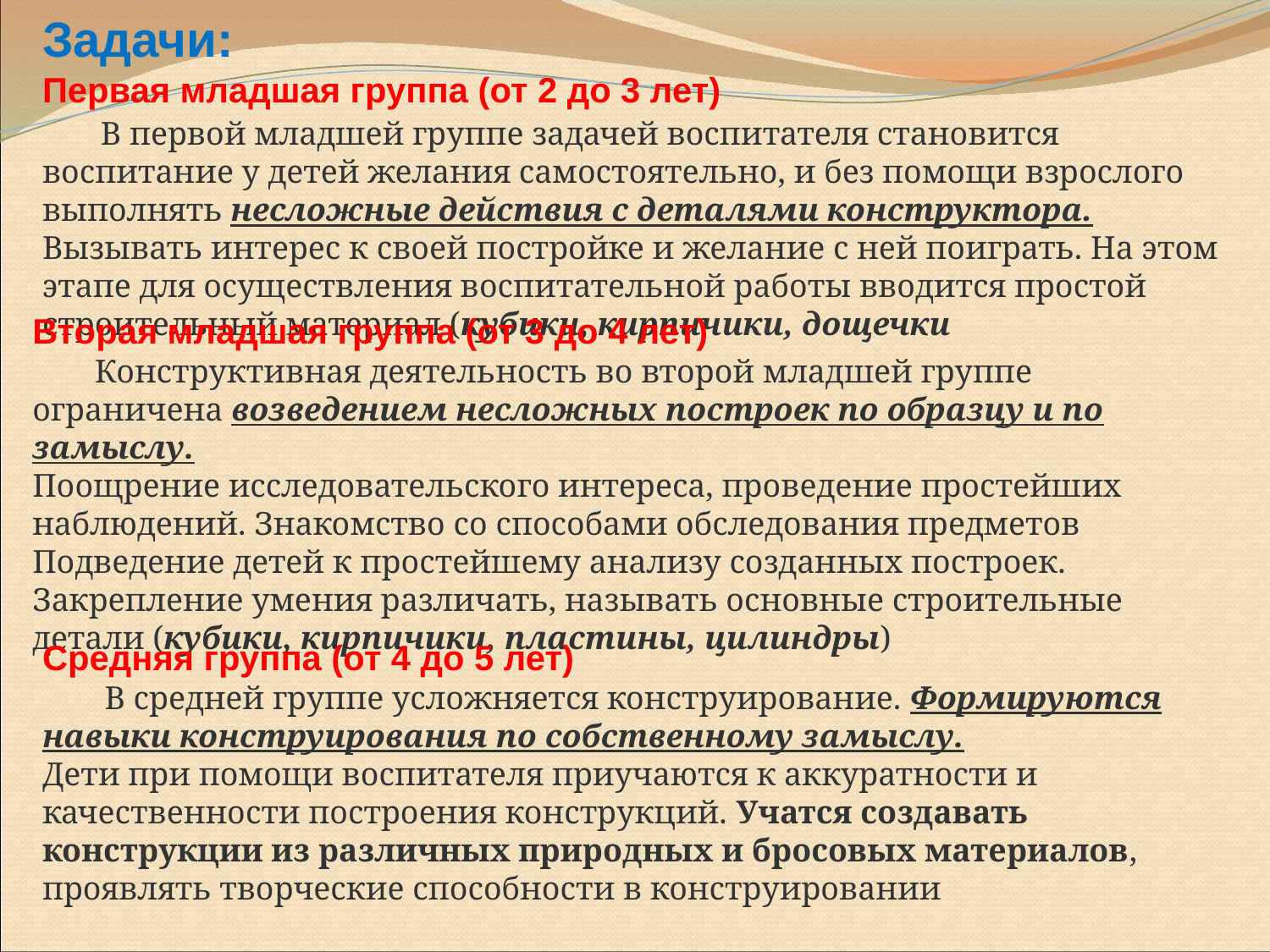

Задачи:
Первая младшая группа (от 2 до 3 лет)
      В первой младшей группе задачей воспитателя становится воспитание у детей желания самостоятельно, и без помощи взрослого выполнять несложные действия с деталями конструктора. Вызывать интерес к своей постройке и желание с ней поиграть. На этом этапе для осуществления воспитательной работы вводится простой строительный материал (кубики, кирпичики, дощечки

Вторая младшая группа (от 3 до 4 лет)
       Конструктивная деятельность во второй младшей группе ограничена возведением несложных построек по образцу и по замыслу.
Поощрение исследовательского интереса, проведение простейших наблюдений. Знакомство со способами обследования предметов
Подведение детей к простейшему анализу созданных построек.
Закрепление умения различать, называть основные строительные детали (кубики, кирпичики, пластины, цилиндры)

Средняя группа (от 4 до 5 лет)
       В средней группе усложняется конструирование. Формируются навыки конструирования по собственному замыслу.
Дети при помощи воспитателя приучаются к аккуратности и качественности построения конструкций. Учатся создавать конструкции из различных природных и бросовых материалов, проявлять творческие способности в конструировании